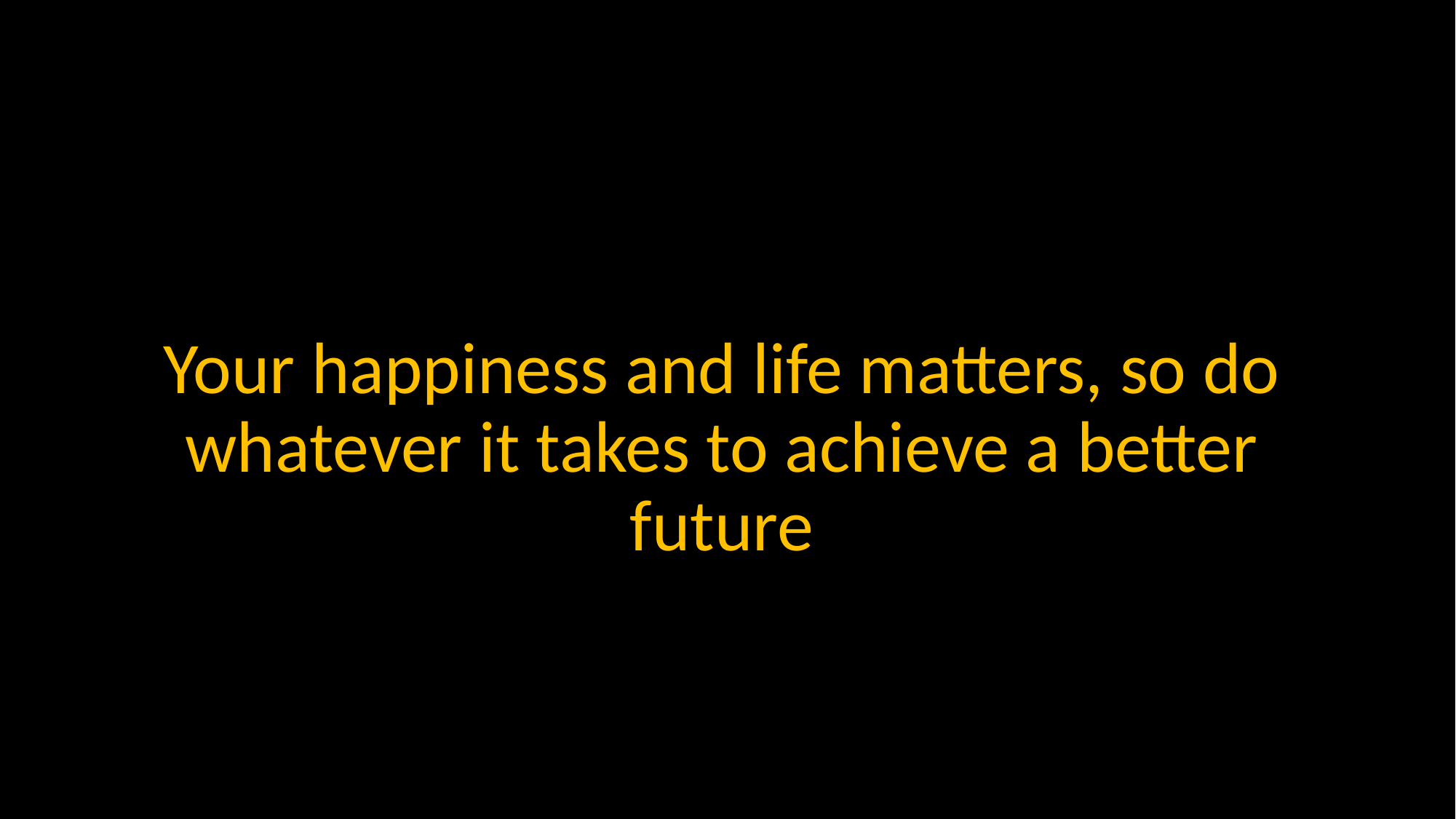

Your happiness and life matters, so do whatever it takes to achieve a better future